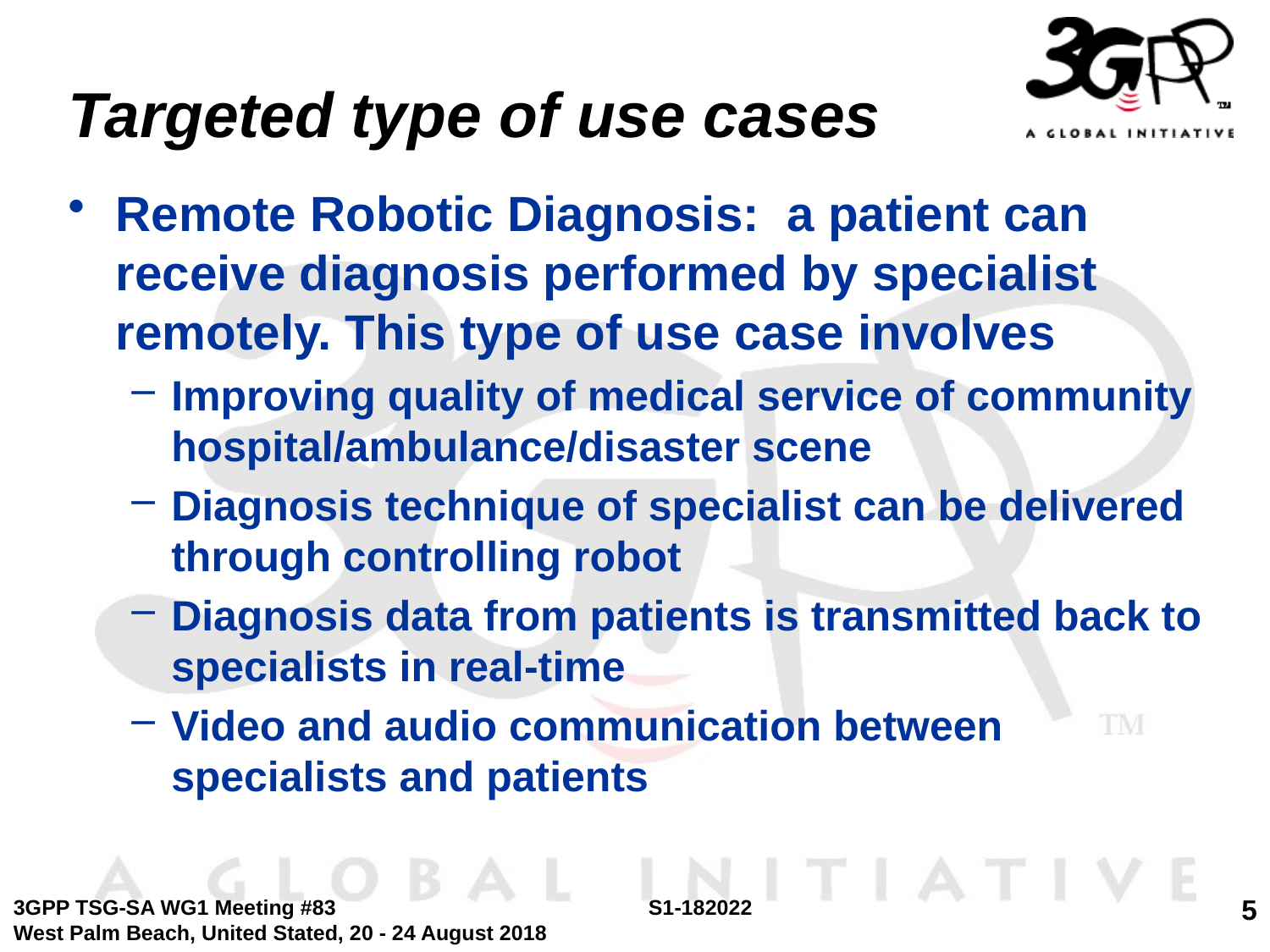

# Targeted type of use cases
Remote Robotic Diagnosis:  a patient can receive diagnosis performed by specialist remotely. This type of use case involves
Improving quality of medical service of community hospital/ambulance/disaster scene
Diagnosis technique of specialist can be delivered through controlling robot
Diagnosis data from patients is transmitted back to specialists in real-time
Video and audio communication between specialists and patients

5